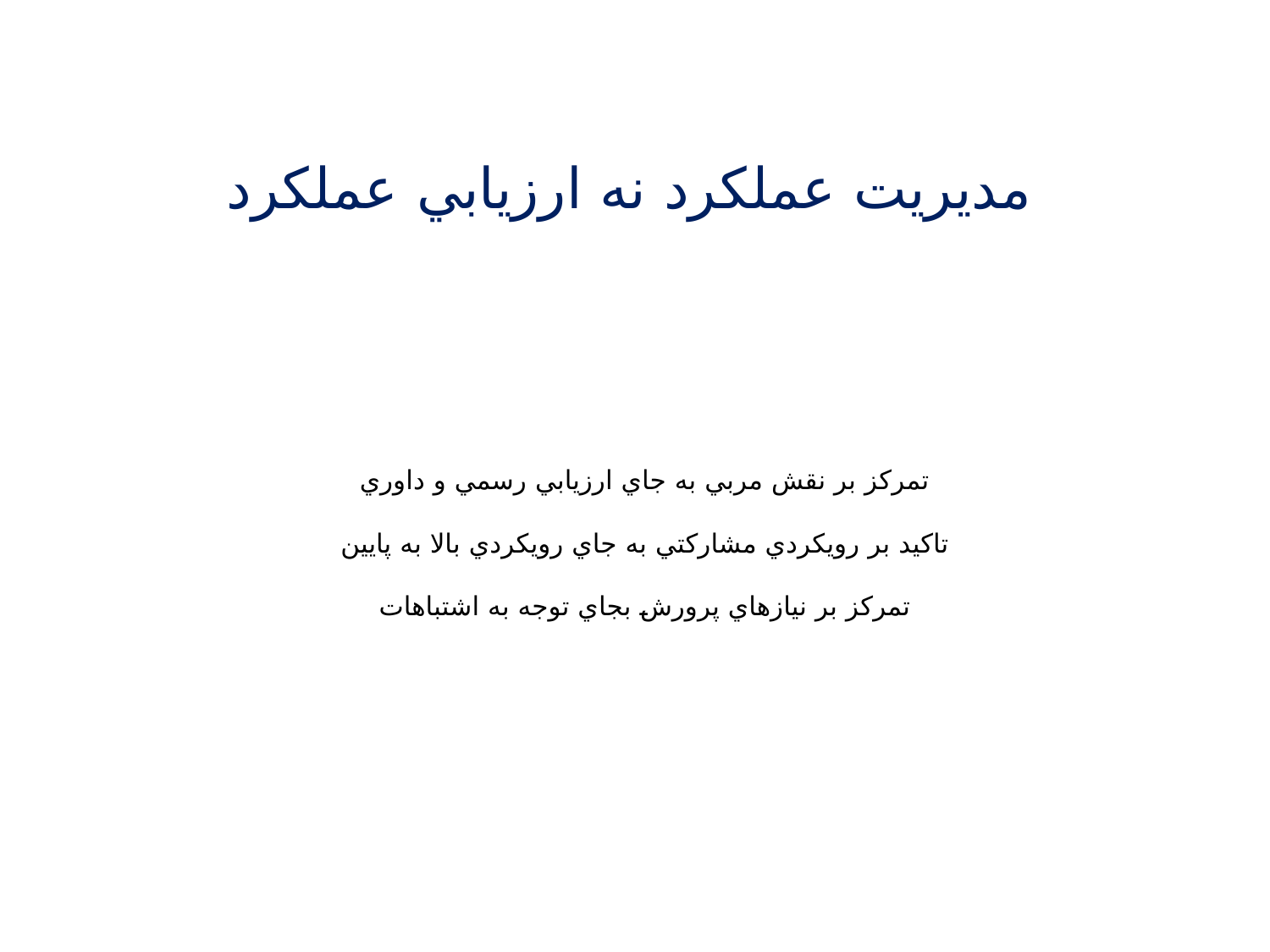

مديريت عملكرد نه ارزيابي عملكرد
# تمركز بر نقش مربي به جاي ارزيابي رسمي و داوري تاكيد بر رويكردي مشاركتي به جاي رويكردي بالا به پايين تمركز بر نيازهاي پرورش بجاي توجه به اشتباهات